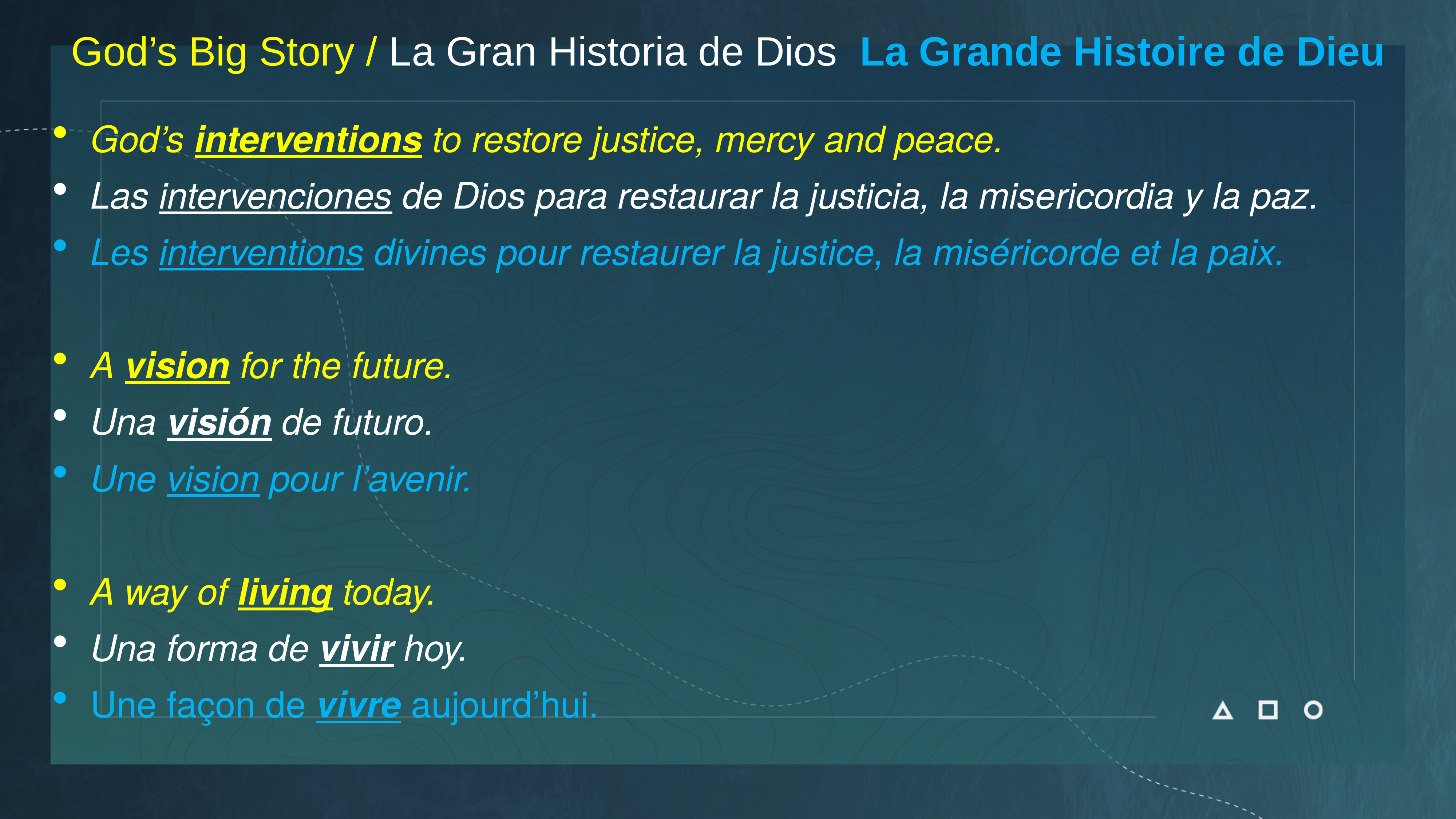

# God’s Big Story / La Gran Historia de Dios  La Grande Histoire de Dieu
God’s interventions to restore justice, mercy and peace.
Las intervenciones de Dios para restaurar la justicia, la misericordia y la paz.
Les interventions divines pour restaurer la justice, la miséricorde et la paix.

A vision for the future.
Una visión de futuro.
Une vision pour l’avenir.

A way of living today.
Una forma de vivir hoy.
Une façon de vivre aujourd’hui.